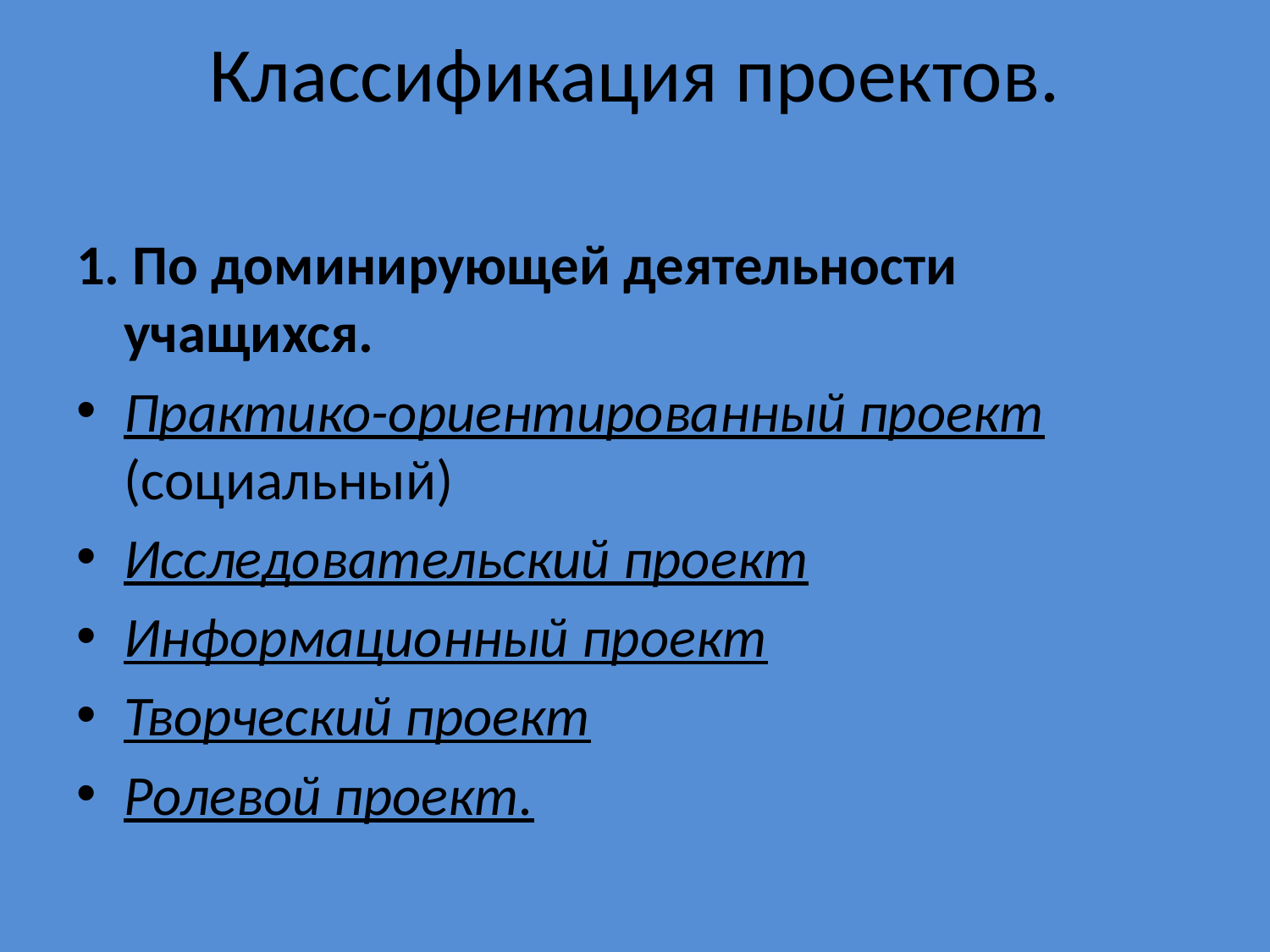

# Классификация проектов.
1. По доминирующей деятельности учащихся.
Практико-ориентированный проект (социальный)
Исследовательский проект
Информационный проект
Творческий проект
Ролевой проект.